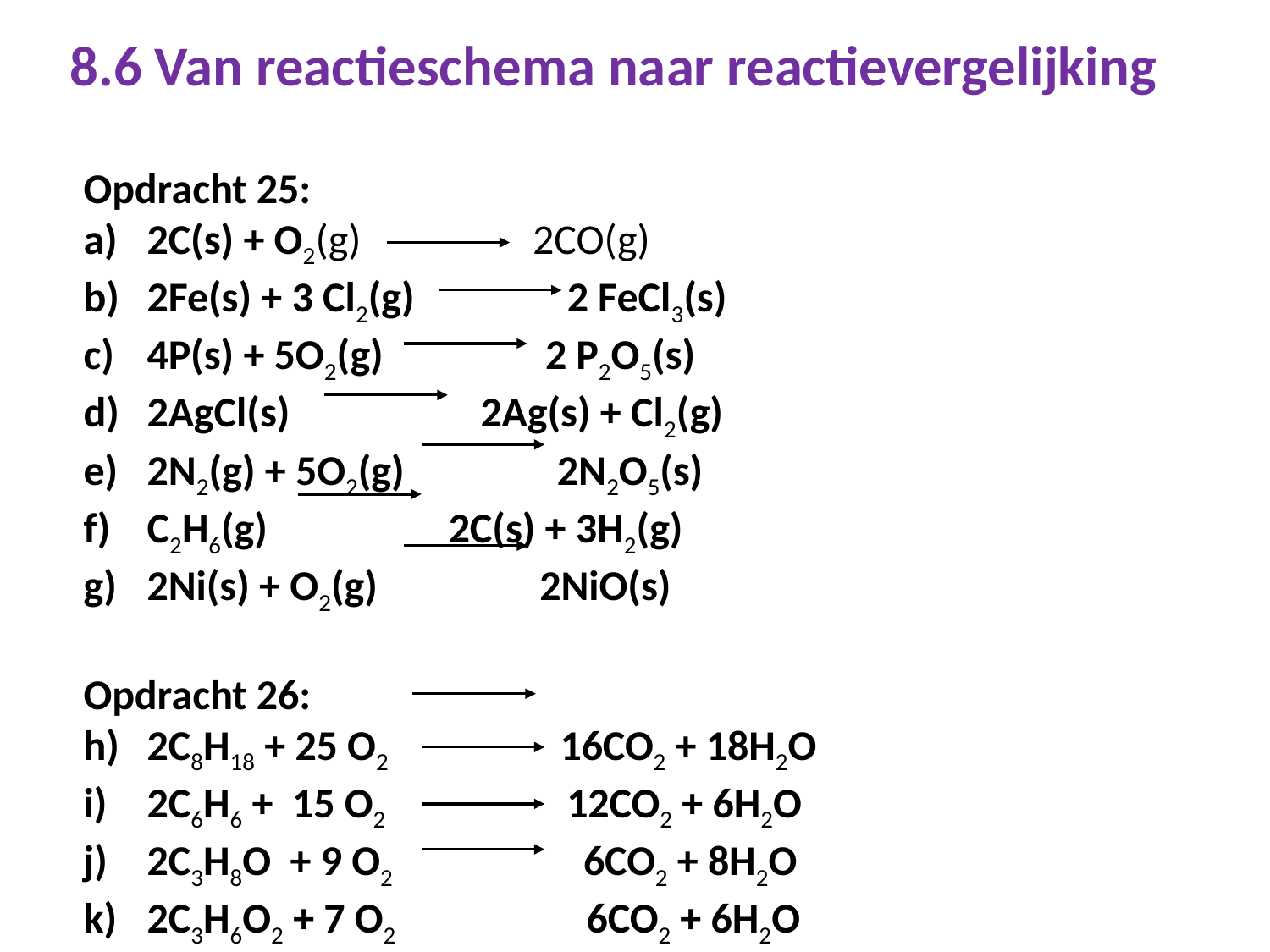

# 8.6 Van reactieschema naar reactievergelijking
Opdracht 25:
2C(s) + O2(g)                  2CO(g)
2Fe(s) + 3 Cl2(g)                2 FeCl3(s)
4P(s) + 5O2(g)                 2 P2O5(s)
2AgCl(s)                    2Ag(s) + Cl2(g)
2N2(g) + 5O2(g)                2N2O5(s)
C2H6(g)                   2C(s) + 3H2(g)
2Ni(s) + O2(g)                 2NiO(s)

Opdracht 26:
2C8H18 + 25 O2                  16CO2 + 18H2O
2C6H6 +  15 O2                   12CO2 + 6H2O
2C3H8O  + 9 O2                    6CO2 + 8H2O
2C3H6O2 + 7 O2                    6CO2 + 6H2O